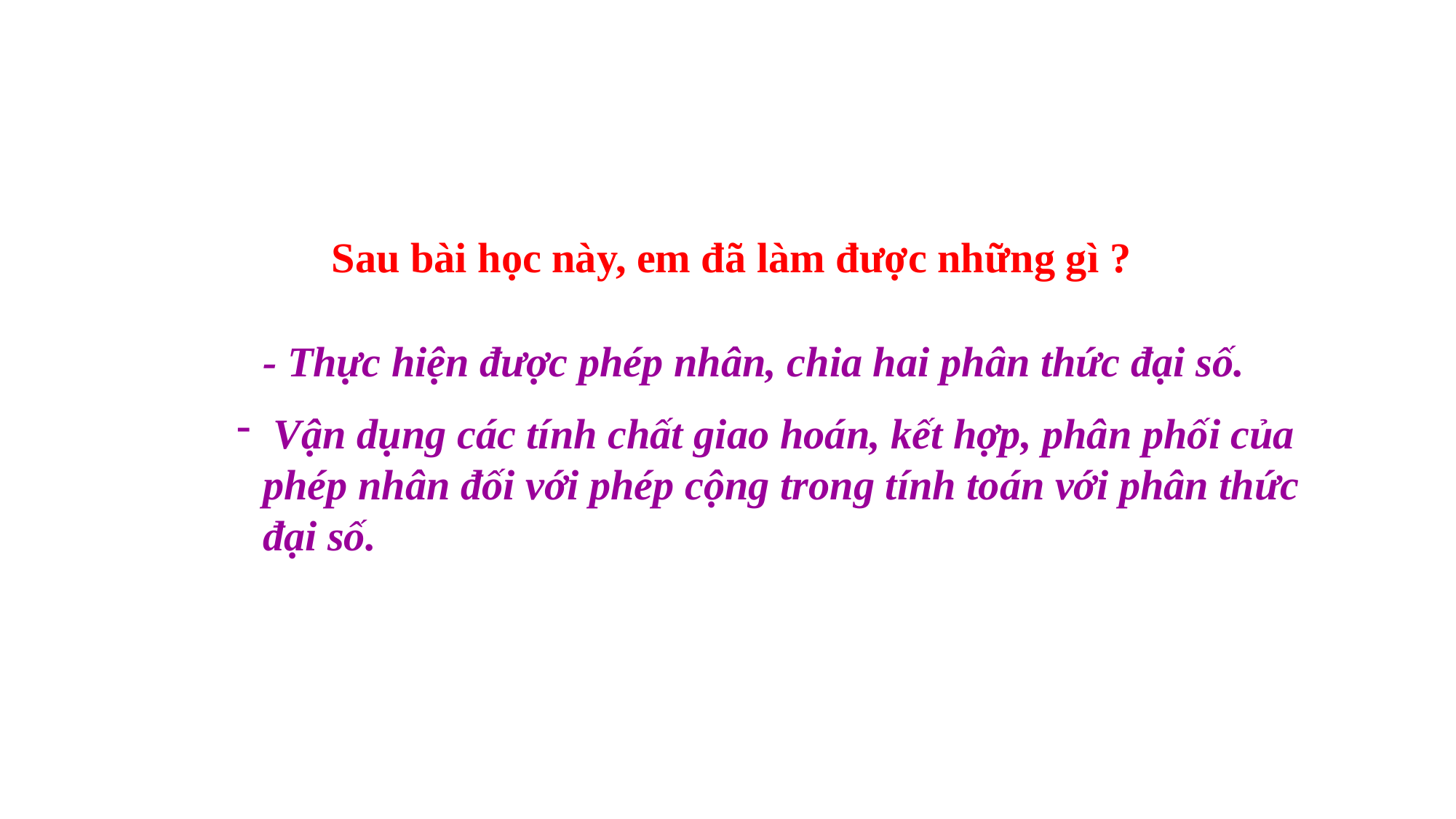

Sau bài học này, em đã làm được những gì ?
- Thực hiện được phép nhân, chia hai phân thức đại số.
 Vận dụng các tính chất giao hoán, kết hợp, phân phối của phép nhân đối với phép cộng trong tính toán với phân thức đại số.